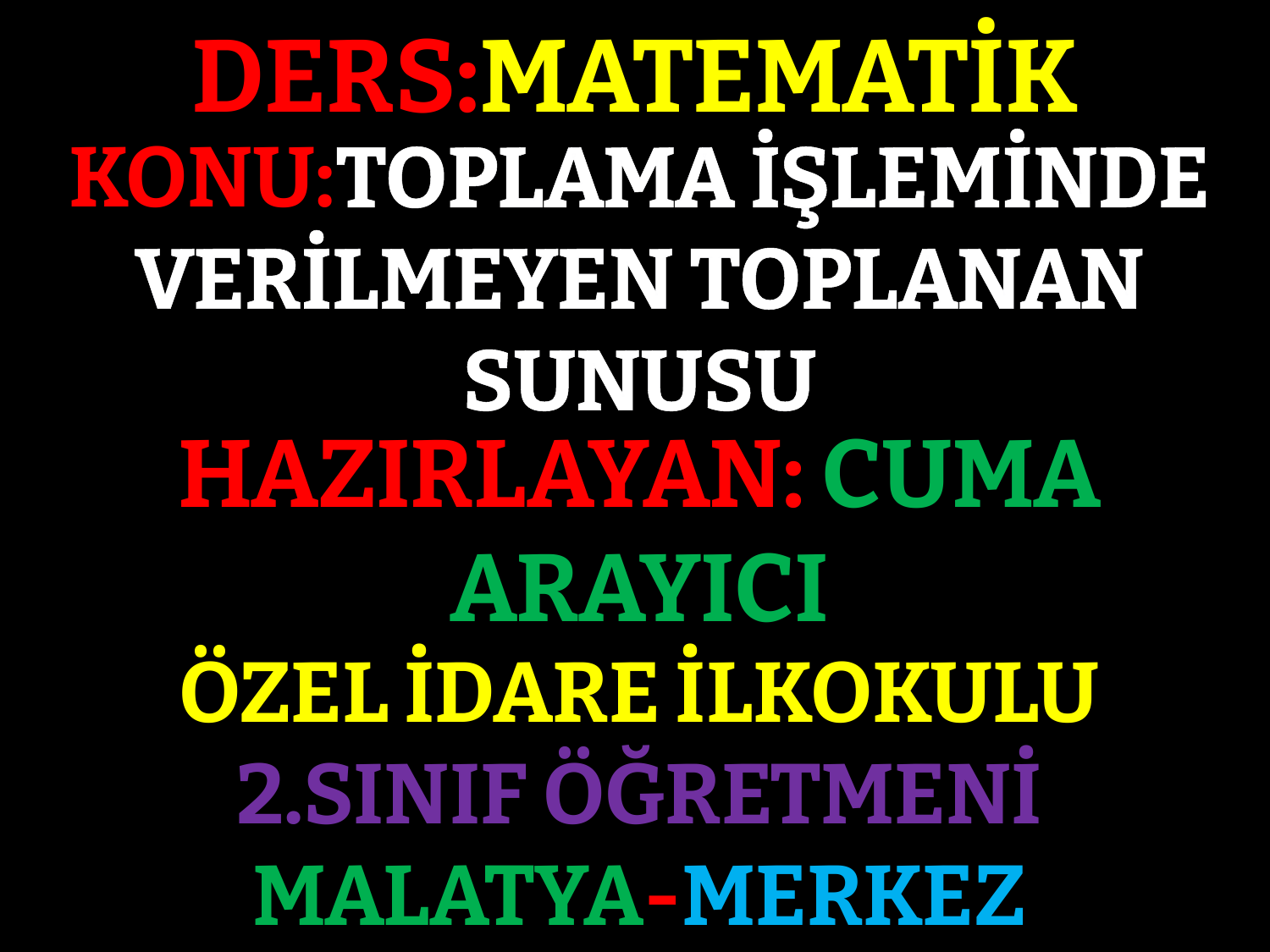

DERS:MATEMATİK
KONU:TOPLAMA İŞLEMİNDE VERİLMEYEN TOPLANAN SUNUSU
#
HAZIRLAYAN: CUMA ARAYICI
ÖZEL İDARE İLKOKULU
2.SINIF ÖĞRETMENİ
MALATYA-MERKEZ